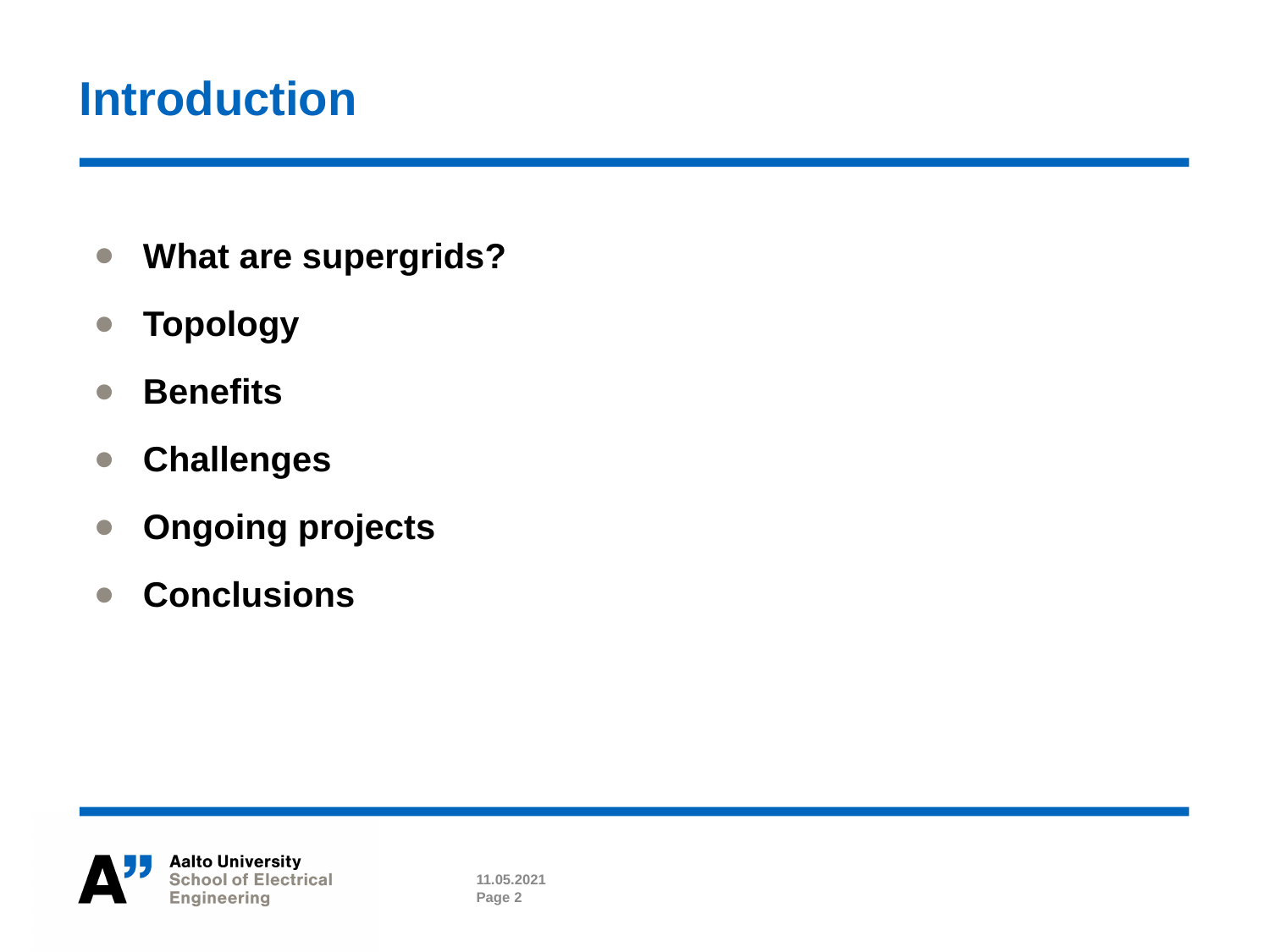

# Introduction
What are supergrids?
Topology
Benefits
Challenges
Ongoing projects
Conclusions

11.05.2021
Page 2